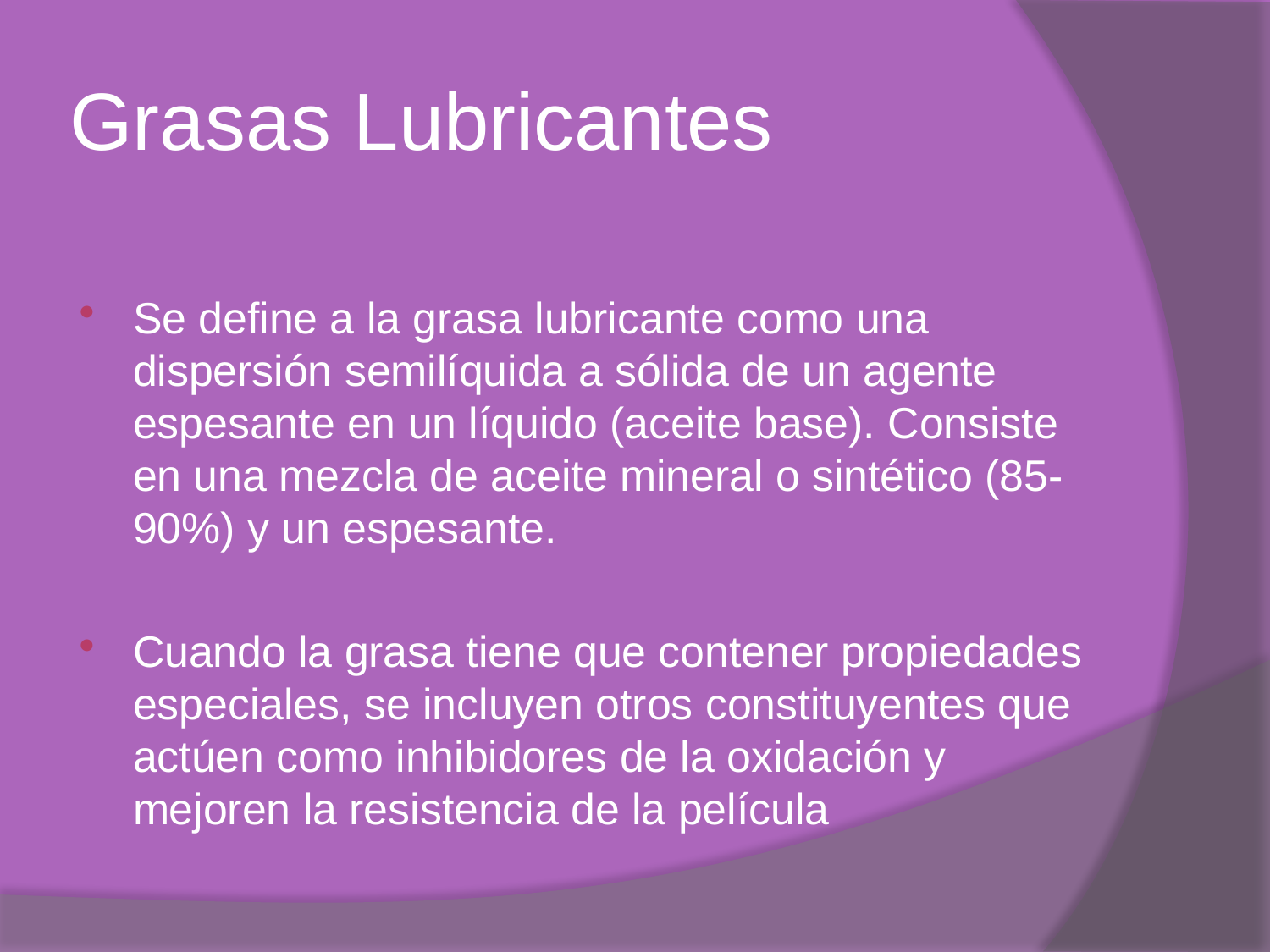

# Grasas Lubricantes

Se define a la grasa lubricante como una dispersión semilíquida a sólida de un agente espesante en un líquido (aceite base). Consiste en una mezcla de aceite mineral o sintético (85-90%) y un espesante.

Cuando la grasa tiene que contener propiedades especiales, se incluyen otros constituyentes que actúen como inhibidores de la oxidación y mejoren la resistencia de la película